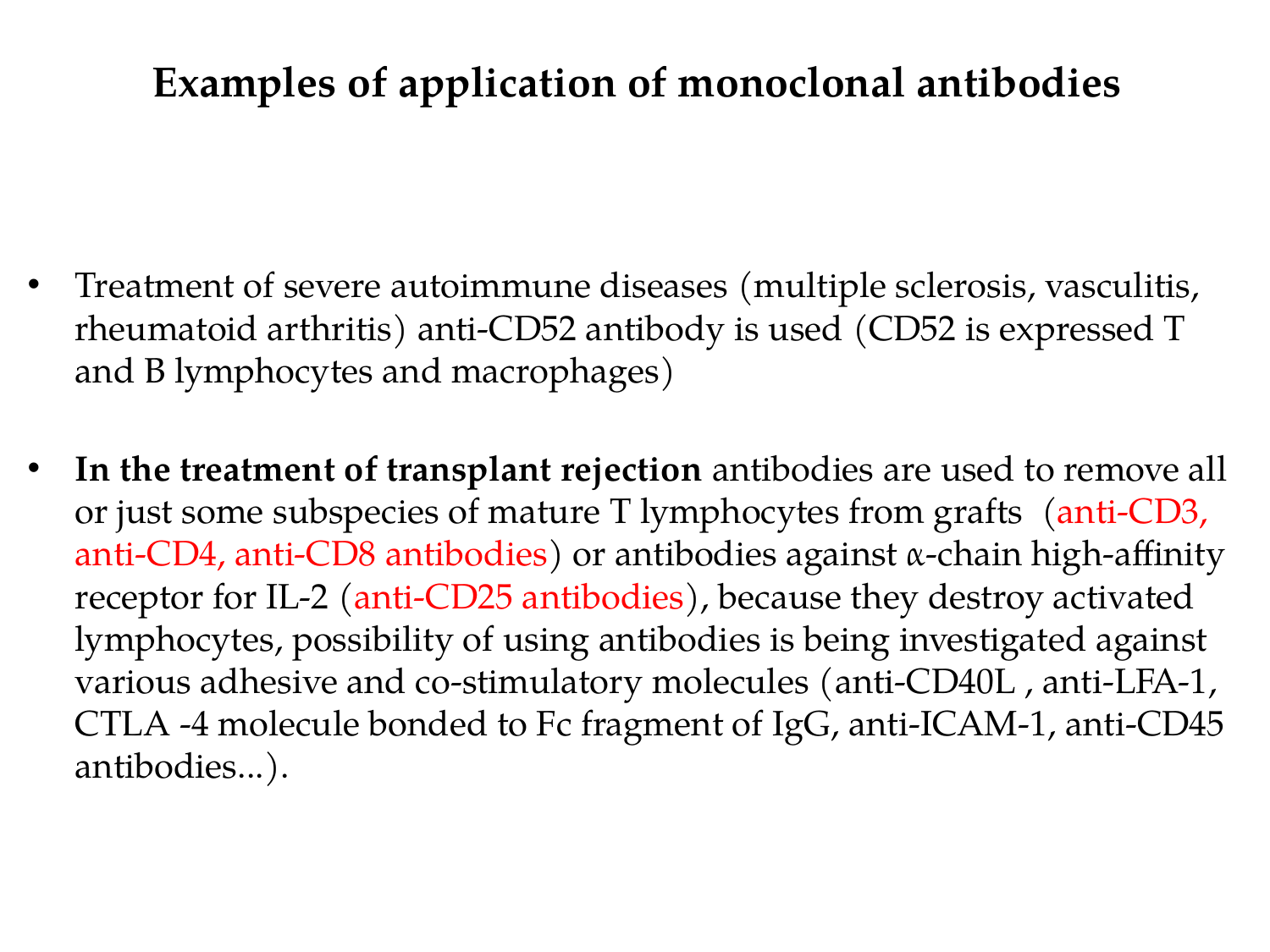

# Examples of application of monoclonal antibodies
Treatment of severe autoimmune diseases (multiple sclerosis, vasculitis, rheumatoid arthritis) anti-CD52 antibody is used (CD52 is expressed T and B lymphocytes and macrophages)

In the treatment of transplant rejection antibodies are used to remove all or just some subspecies of mature T lymphocytes from grafts  (anti-CD3, anti-CD4, anti-CD8 antibodies) or antibodies against α-chain high-affinity receptor for IL-2 (anti-CD25 antibodies), because they destroy activated lymphocytes, possibility of using antibodies is being investigated against various adhesive and co-stimulatory molecules (anti-CD40L , anti-LFA-1, CTLA -4 molecule bonded to Fc fragment of IgG, anti-ICAM-1, anti-CD45 antibodies...).